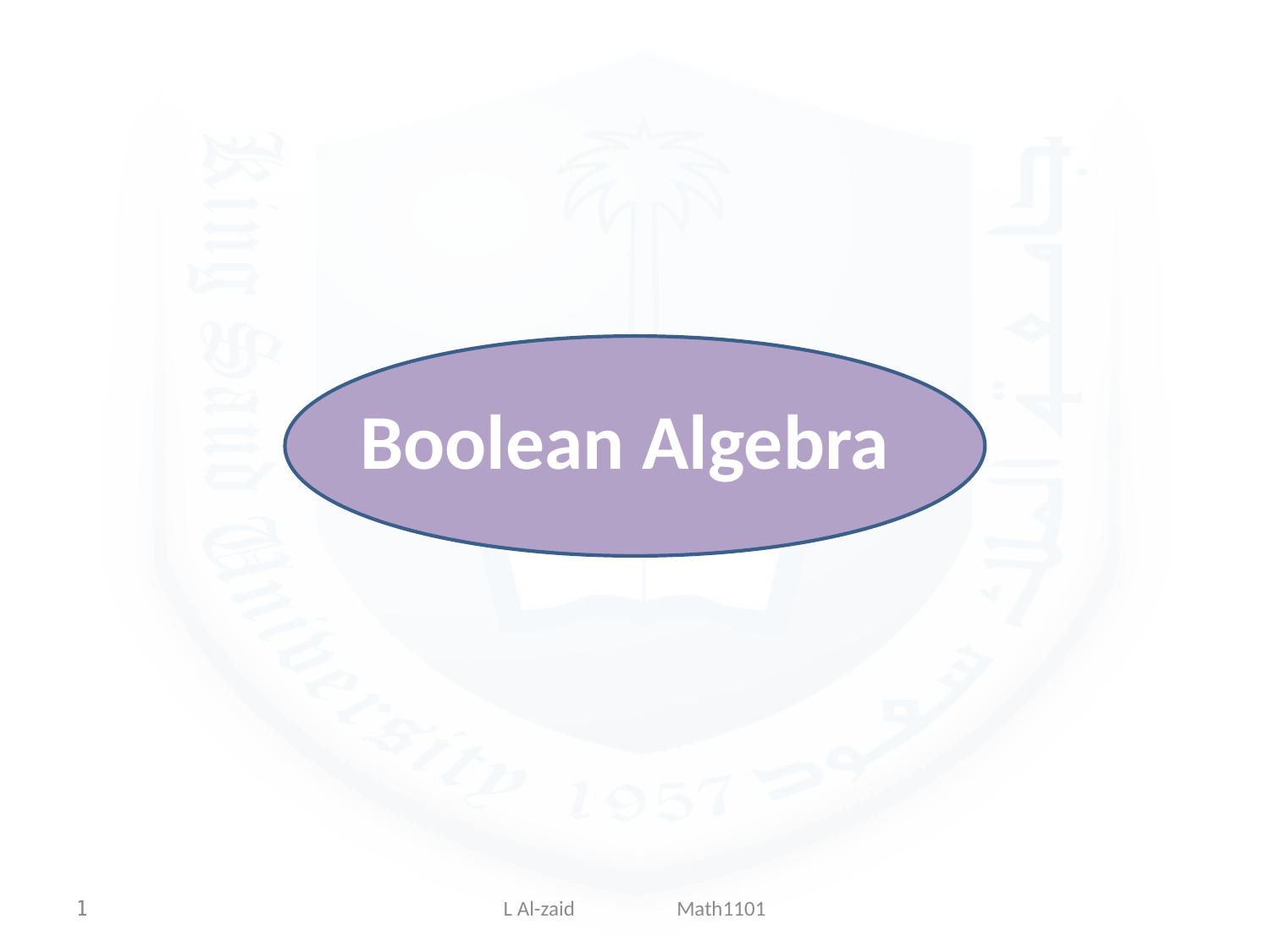

# Boolean Algebra

1
L Al-zaid                     Math1101